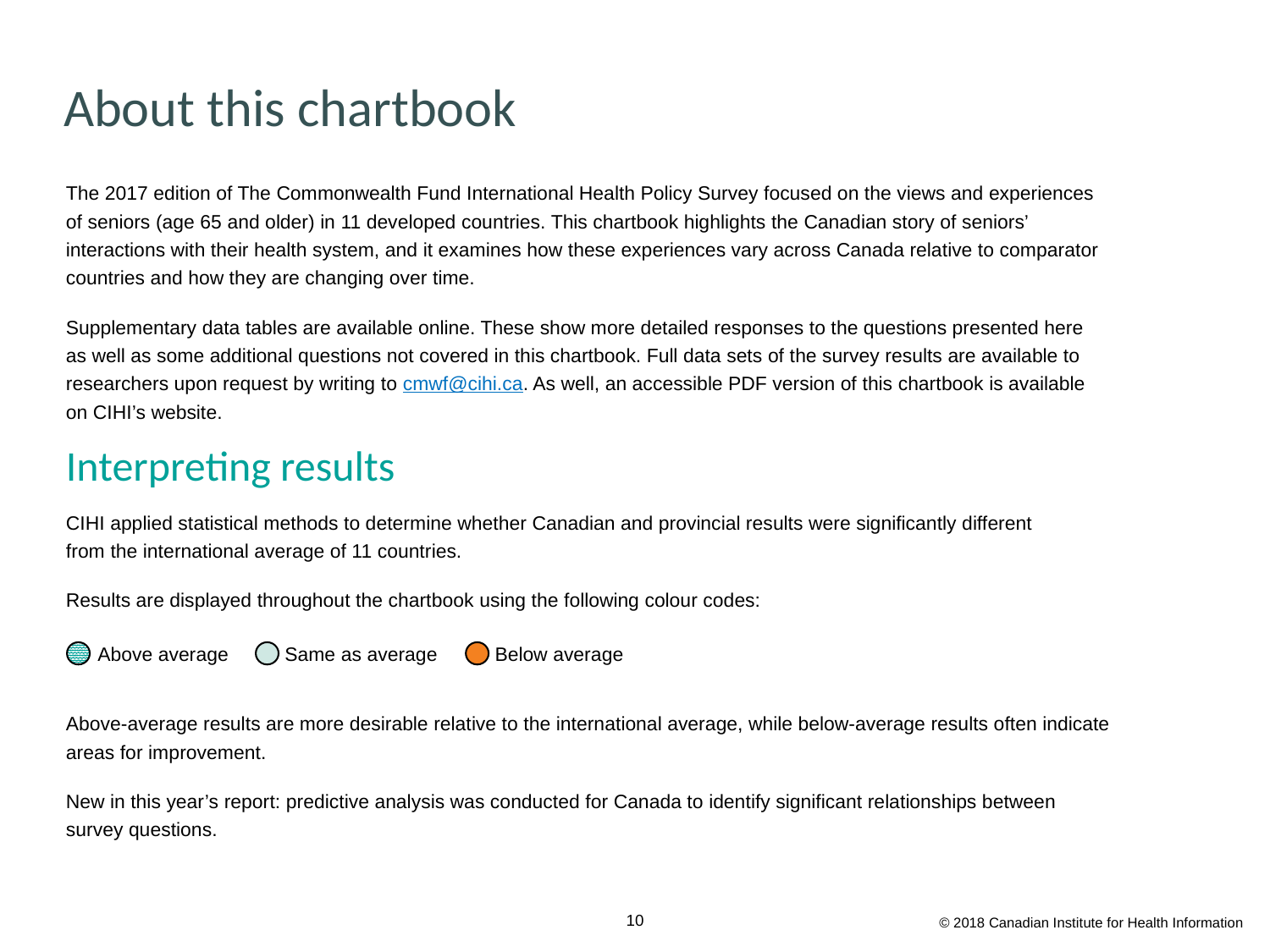

# About this chartbook
The 2017 edition of The Commonwealth Fund International Health Policy Survey focused on the views and experiences of seniors (age 65 and older) in 11 developed countries. This chartbook highlights the Canadian story of seniors’ interactions with their health system, and it examines how these experiences vary across Canada relative to comparator countries and how they are changing over time.
Supplementary data tables are available online. These show more detailed responses to the questions presented here
as well as some additional questions not covered in this chartbook. Full data sets of the survey results are available to researchers upon request by writing to cmwf@cihi.ca. As well, an accessible PDF version of this chartbook is available
on CIHI’s website.
Interpreting results
CIHI applied statistical methods to determine whether Canadian and provincial results were significantly different
from the international average of 11 countries.
Results are displayed throughout the chartbook using the following colour codes:

Above-average results are more desirable relative to the international average, while below-average results often indicate areas for improvement.
New in this year’s report: predictive analysis was conducted for Canada to identify significant relationships between survey questions.
Below average

Above average

Same as average

© 2018 Canadian Institute for Health Information
10